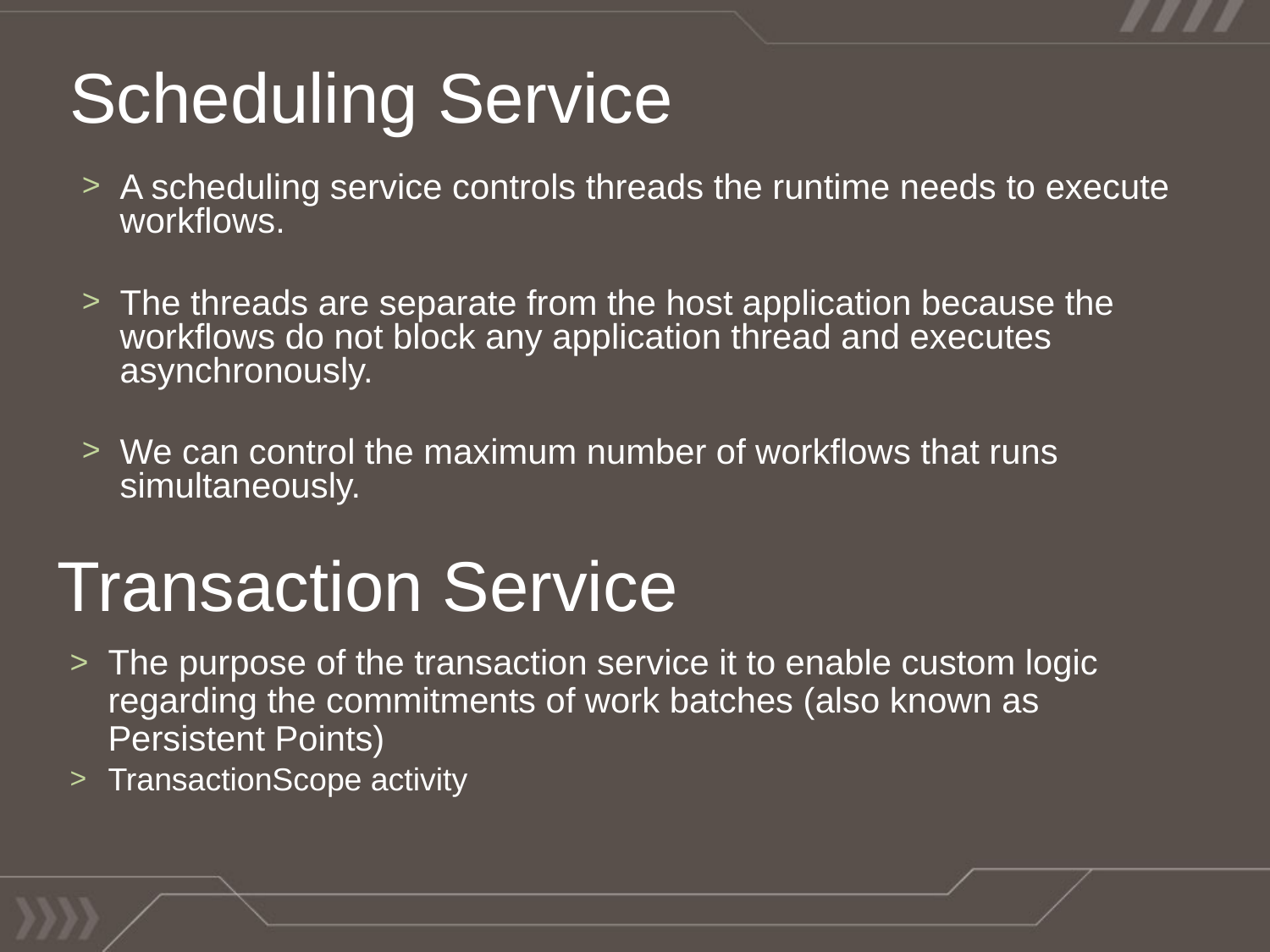

Scheduling Service
A scheduling service controls threads the runtime needs to execute workflows.

The threads are separate from the host application because the workflows do not block any application thread and executes asynchronously.

We can control the maximum number of workflows that runs simultaneously.
Transaction Service
The purpose of the transaction service it to enable custom logic regarding the commitments of work batches (also known as Persistent Points)
TransactionScope activity